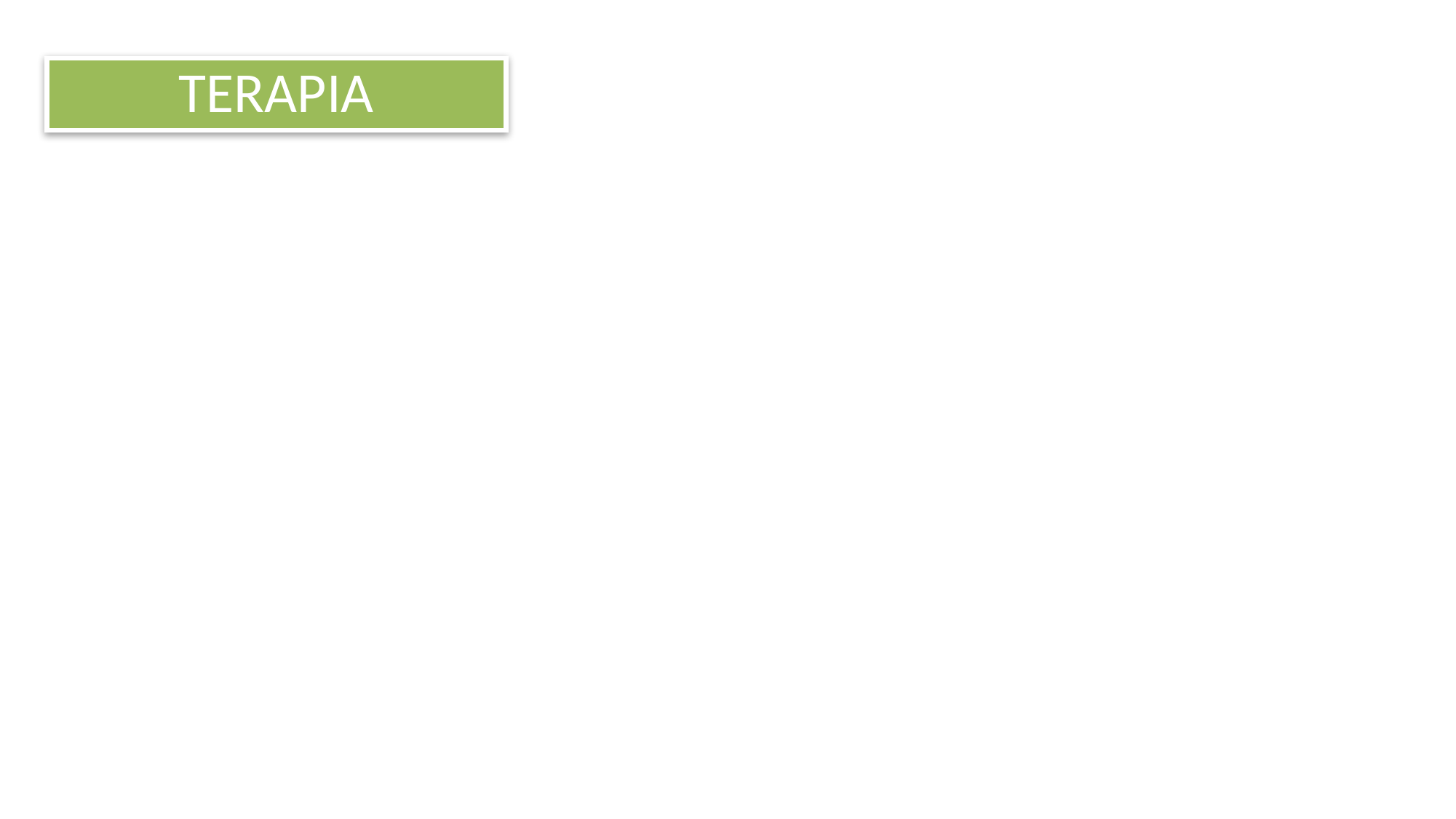

TERAPIA
Principi di base
Terapia della IRC
Trattamento delle complicanze
Programmi di riabilitazione e controllo secrezioni
Componenti psicosociali, comportamentali
    ed educazionali
Nutrizione
Ventilazione meccanica domiciliare
Trapianto polmonare